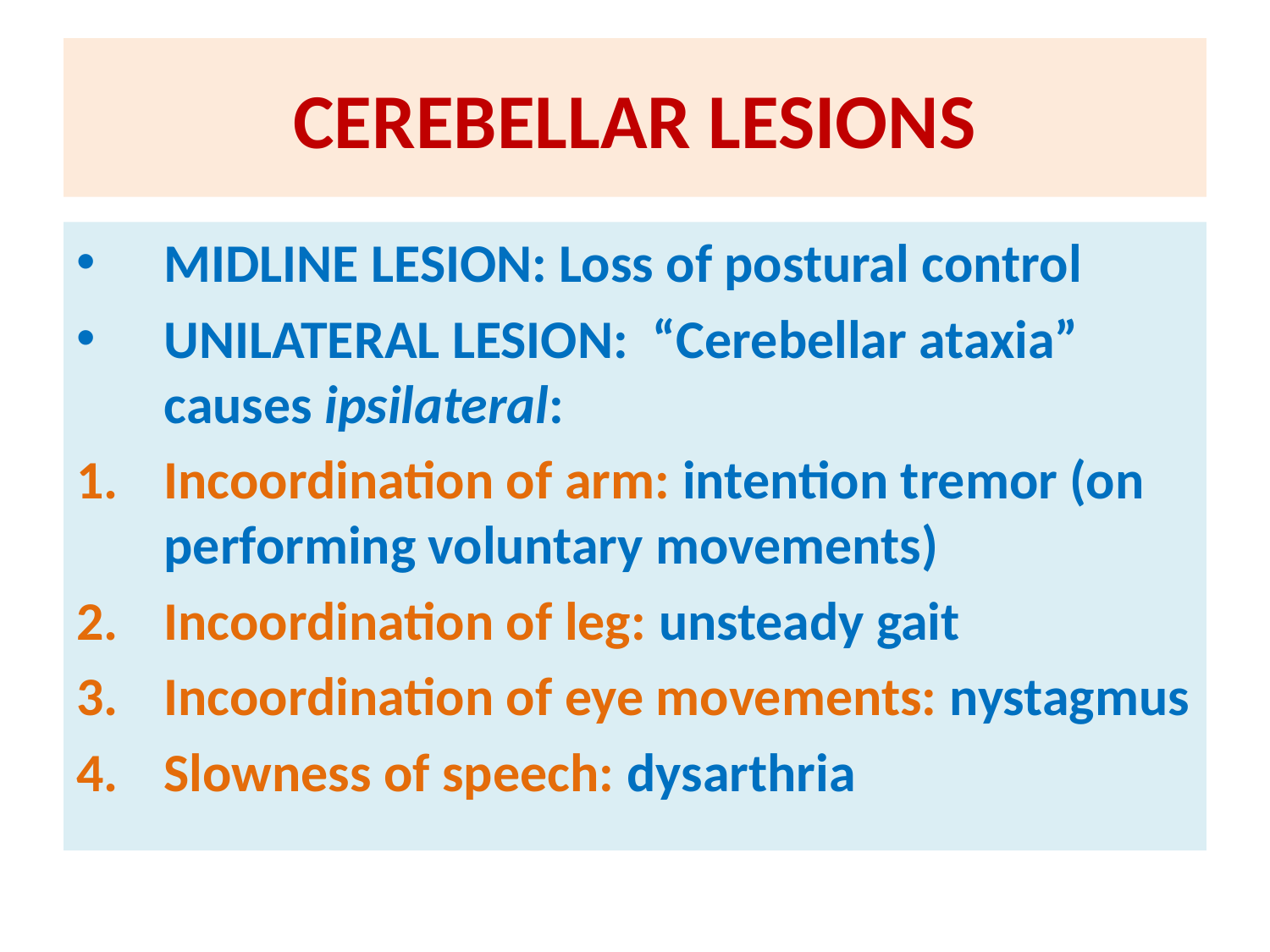

# CEREBELLAR LESIONS
MIDLINE LESION: Loss of postural control
UNILATERAL LESION:  “Cerebellar ataxia” causes ipsilateral:
Incoordination of arm: intention tremor (on performing voluntary movements)
Incoordination of leg: unsteady gait
Incoordination of eye movements: nystagmus
Slowness of speech: dysarthria